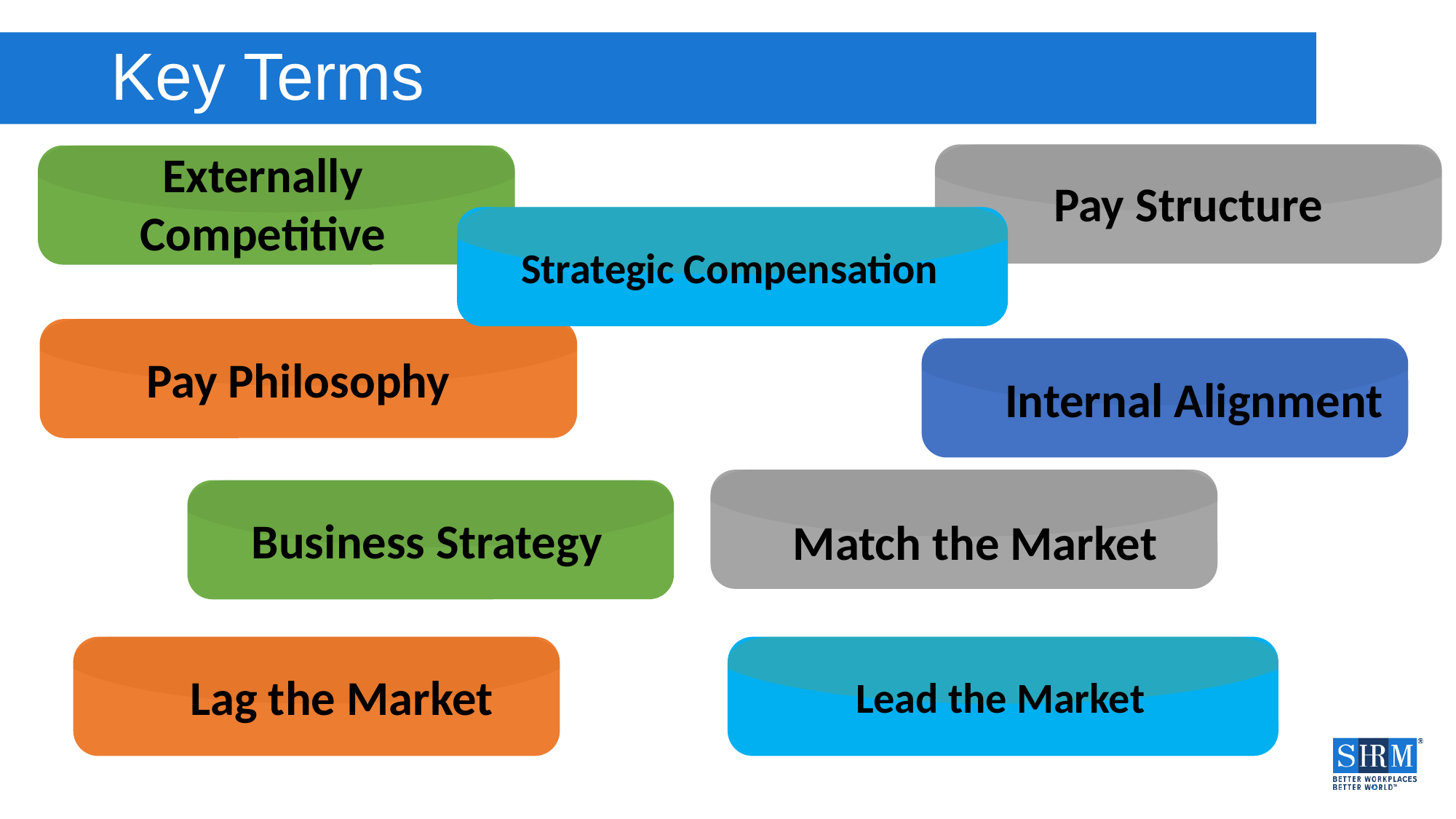

# Key Terms
Externally Competitive

Pay Structure

Strategic Compensation

Pay Philosophy
Internal Alignment

Business Strategy
Match the Market
Benefits

Lag the Market
Lead the Market